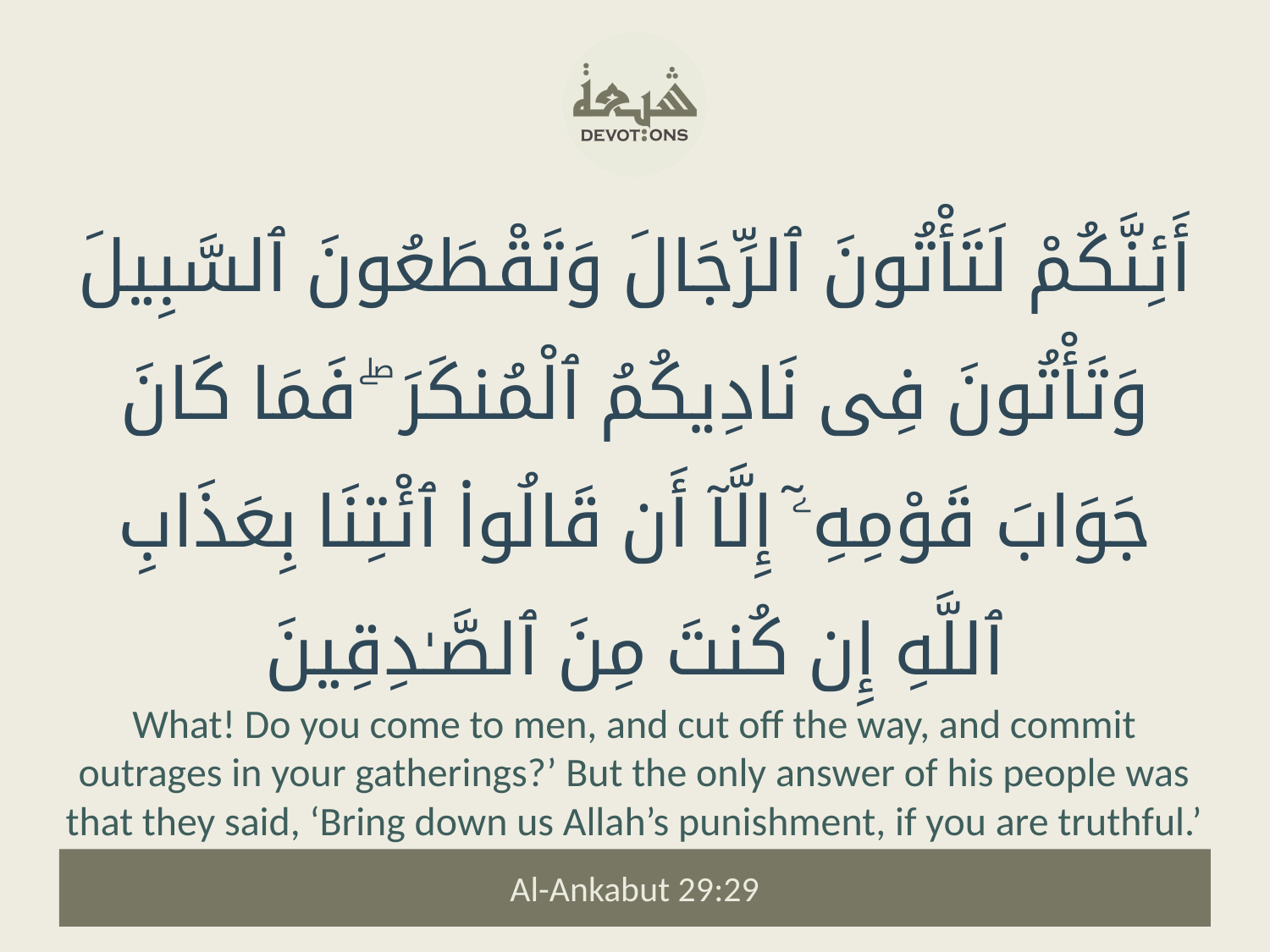

أَئِنَّكُمْ لَتَأْتُونَ ٱلرِّجَالَ وَتَقْطَعُونَ ٱلسَّبِيلَ وَتَأْتُونَ فِى نَادِيكُمُ ٱلْمُنكَرَ ۖ فَمَا كَانَ جَوَابَ قَوْمِهِۦٓ إِلَّآ أَن قَالُوا۟ ٱئْتِنَا بِعَذَابِ ٱللَّهِ إِن كُنتَ مِنَ ٱلصَّـٰدِقِينَ
What! Do you come to men, and cut off the way, and commit outrages in your gatherings?’ But the only answer of his people was that they said, ‘Bring down us Allah’s punishment, if you are truthful.’
Al-Ankabut 29:29